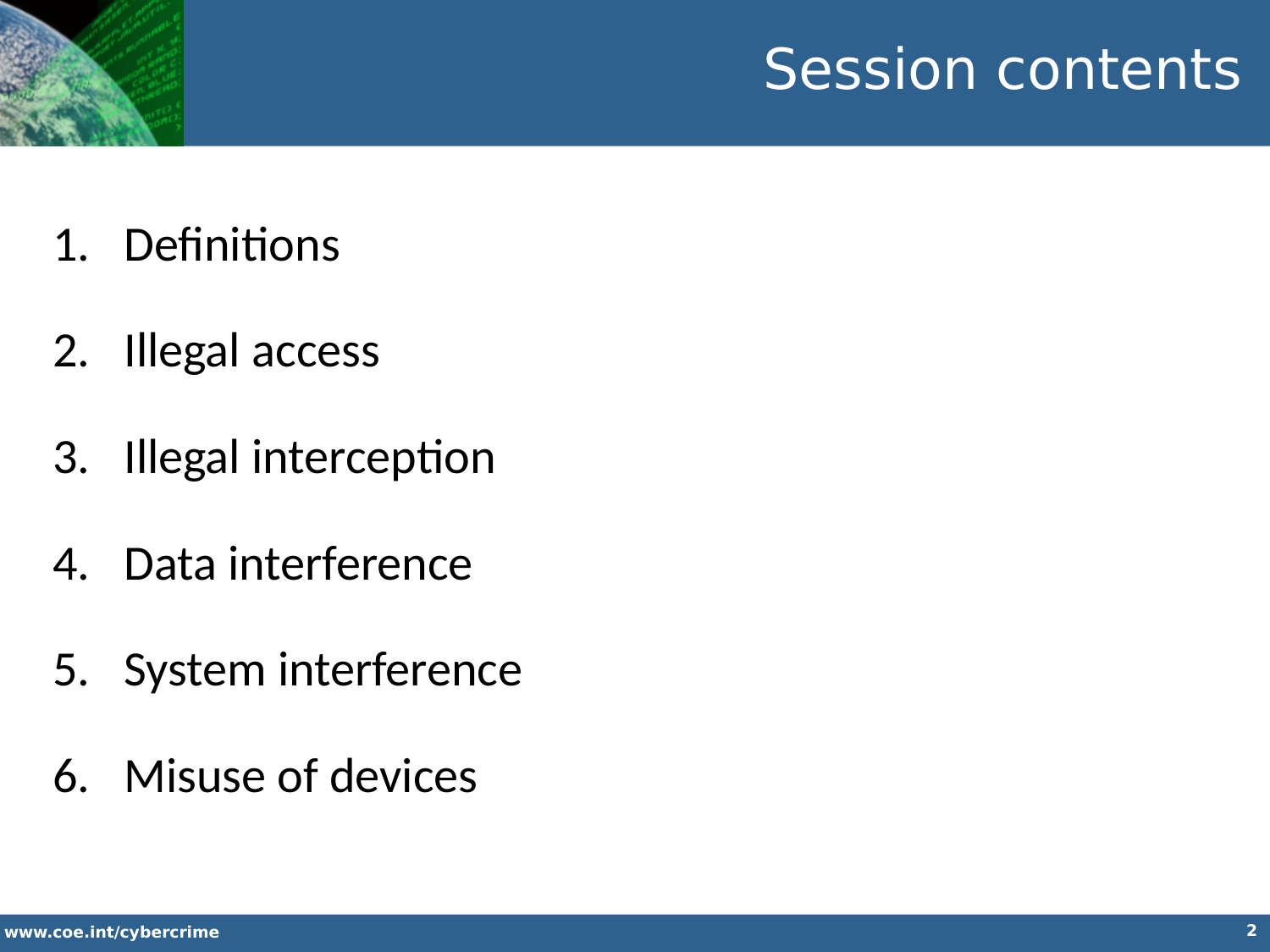

Session contents
Definitions
Illegal access
Illegal interception
Data interference
System interference
Misuse of devices